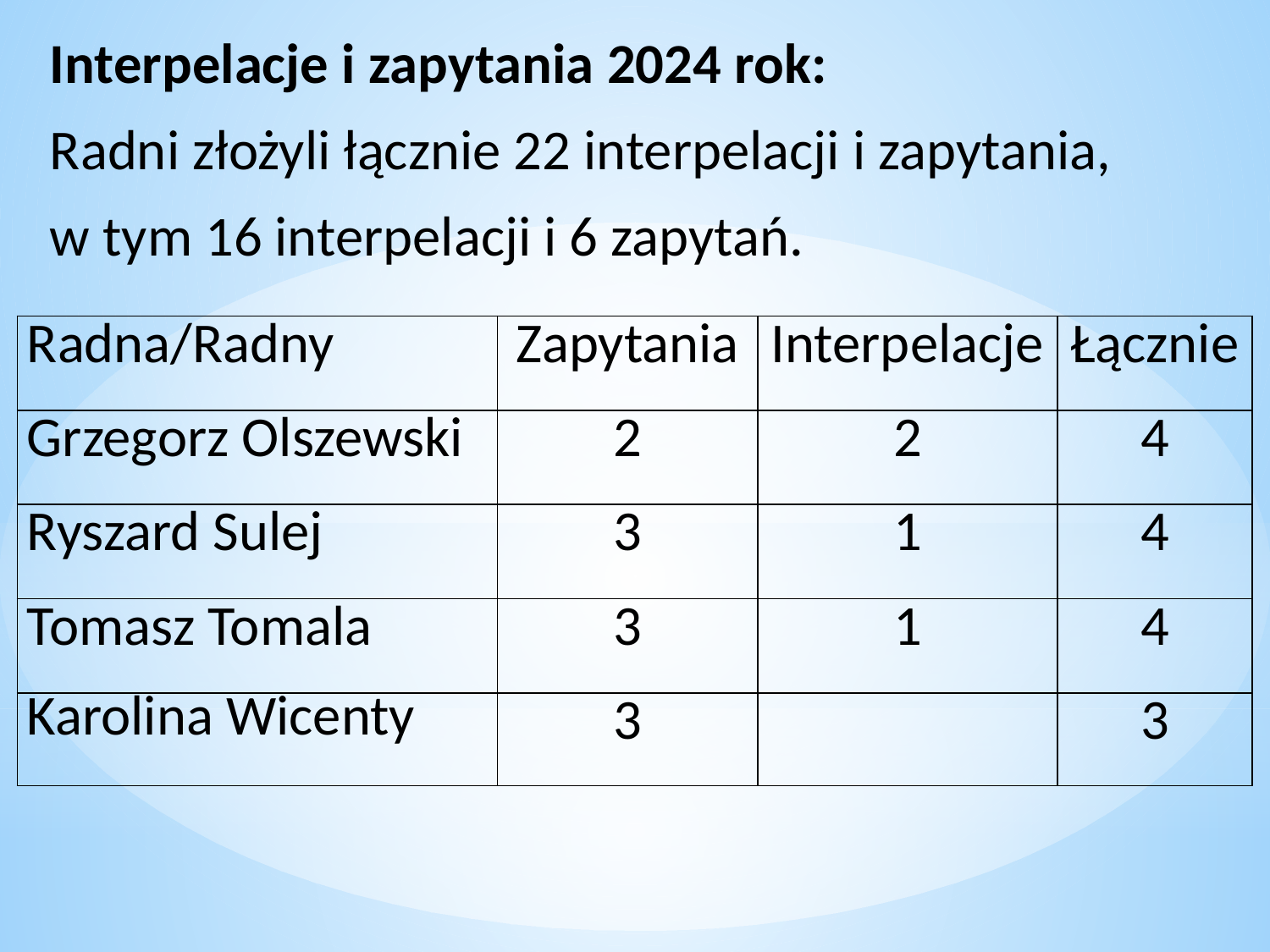

Interpelacje i zapytania 2024 rok:
Radni złożyli łącznie 22 interpelacji i zapytania,
w tym 16 interpelacji i 6 zapytań.
| Radna/Radny | Zapytania | Interpelacje | Łącznie |
| --- | --- | --- | --- |
| Grzegorz Olszewski | 2 | 2 | 4 |
| Ryszard Sulej | 3 | 1 | 4 |
| Tomasz Tomala | 3 | 1 | 4 |
| Karolina Wicenty | 3 |  | 3 |